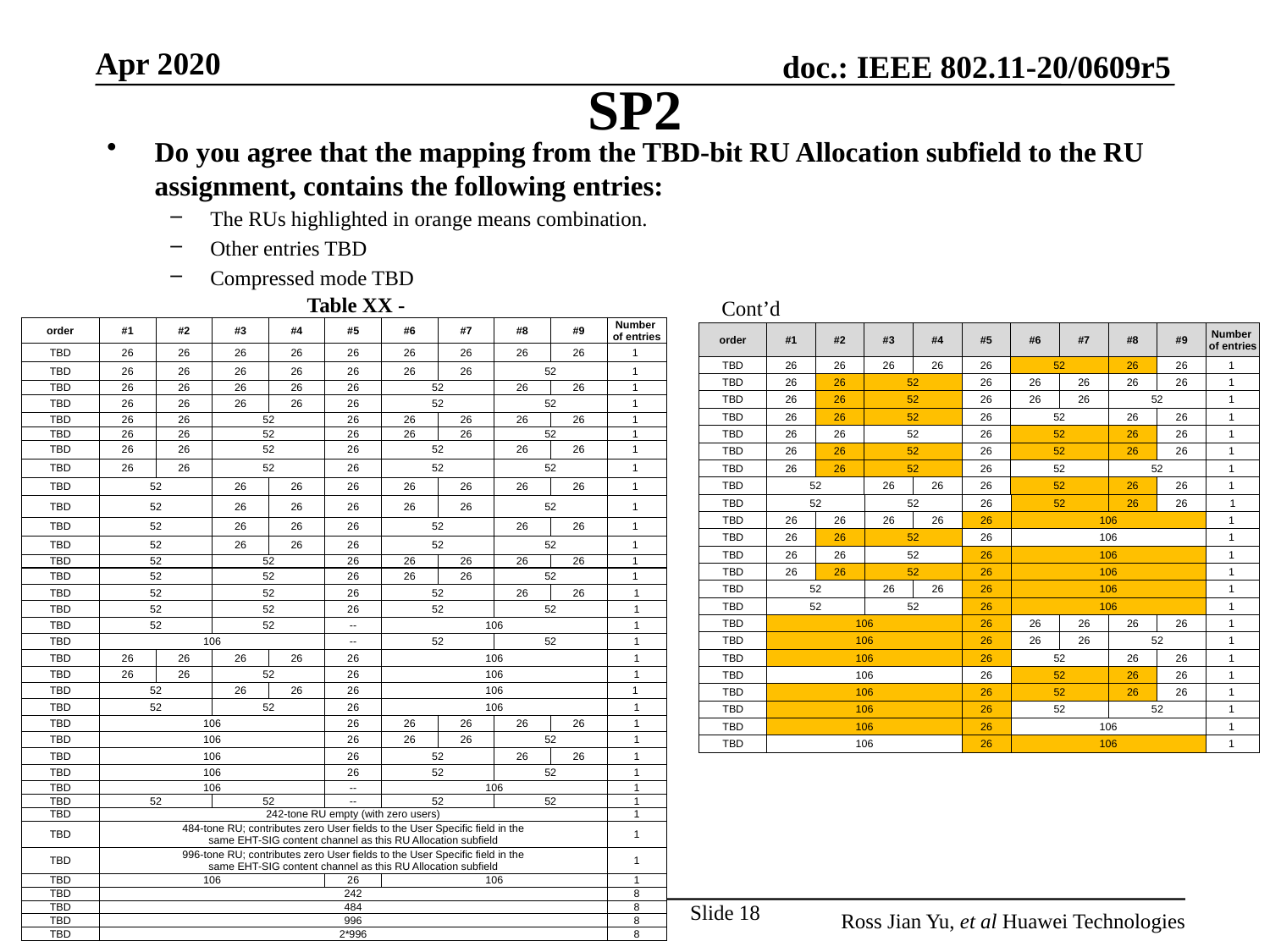

# SP2
Do you agree that the mapping from the TBD-bit RU Allocation subfield to the RU assignment, contains the following entries:
The RUs highlighted in orange means combination.
Other entries TBD
Compressed mode TBD

Table XX - RU Allocation subfield
Cont’d
| order | #1 | #2 | #3 | #4 | #5 | #6 | #7 | #8 | #9 | Number of entries |
| --- | --- | --- | --- | --- | --- | --- | --- | --- | --- | --- |
| TBD | 26 | 26 | 26 | 26 | 26 | 26 | 26 | 26 | 26 | 1 |
| TBD | 26 | 26 | 26 | 26 | 26 | 26 | 26 | 52 |  | 1 |
| TBD | 26 | 26 | 26 | 26 | 26 | 52 |  | 26 | 26 | 1 |
| TBD | 26 | 26 | 26 | 26 | 26 | 52 |  | 52 |  | 1 |
| TBD | 26 | 26 | 52 |  | 26 | 26 | 26 | 26 | 26 | 1 |
| TBD | 26 | 26 | 52 |  | 26 | 26 | 26 | 52 |  | 1 |
| TBD | 26 | 26 | 52 |  | 26 | 52 |  | 26 | 26 | 1 |
| TBD | 26 | 26 | 52 |  | 26 | 52 |  | 52 |  | 1 |
| TBD | 52 |  | 26 | 26 | 26 | 26 | 26 | 26 | 26 | 1 |
| TBD | 52 |  | 26 | 26 | 26 | 26 | 26 | 52 |  | 1 |
| TBD | 52 |  | 26 | 26 | 26 | 52 |  | 26 | 26 | 1 |
| TBD | 52 |  | 26 | 26 | 26 | 52 |  | 52 |  | 1 |
| TBD | 52 |  | 52 |  | 26 | 26 | 26 | 26 | 26 | 1 |
| order | #1 | #2 | #3 | #4 | #5 | #6 | #7 | #8 | #9 | Number of entries |
| --- | --- | --- | --- | --- | --- | --- | --- | --- | --- | --- |
| TBD | 26 | 26 | 26 | 26 | 26 | 52 |  | 26 | 26 | 1 |
| TBD | 26 | 26 | 52 |  | 26 | 26 | 26 | 26 | 26 | 1 |
| TBD | 26 | 26 | 52 |  | 26 | 26 | 26 | 52 |  | 1 |
| TBD | 26 | 26 | 52 |  | 26 | 52 |  | 26 | 26 | 1 |
| TBD | 26 | 26 | 52 |  | 26 | 52 |  | 26 | 26 | 1 |
| TBD | 26 | 26 | 52 |  | 26 | 52 |  | 26 | 26 | 1 |
| TBD | 26 | 26 | 52 |  | 26 | 52 |  | 52 |  | 1 |
| TBD | 52 |  | 26 | 26 | 26 | 52 |  | 26 | 26 | 1 |
| TBD | 52 |  | 52 |  | 26 | 52 |  | 26 | 26 | 1 |
| --- | --- | --- | --- | --- | --- | --- | --- | --- | --- | --- |
| TBD | 26 | 26 | 26 | 26 | 26 | 106 |  |  |  | 1 |
| TBD | 26 | 26 | 52 |  | 26 | 106 |  |  |  | 1 |
| TBD | 26 | 26 | 52 |  | 26 | 106 |  |  |  | 1 |
| TBD | 26 | 26 | 52 |  | 26 | 106 |  |  |  | 1 |
| TBD | 52 |  | 26 | 26 | 26 | 106 |  |  |  | 1 |
| TBD | 52 |  | 52 |  | 26 | 106 |  |  |  | 1 |
| TBD | 106 |  |  |  | 26 | 26 | 26 | 26 | 26 | 1 |
| TBD | 106 |  |  |  | 26 | 26 | 26 | 52 |  | 1 |
| TBD | 106 |  |  |  | 26 | 52 |  | 26 | 26 | 1 |
| TBD | 106 |  |  |  | 26 | 52 |  | 26 | 26 | 1 |
| TBD | 106 |  |  |  | 26 | 52 |  | 26 | 26 | 1 |
| TBD | 106 |  |  |  | 26 | 52 |  | 52 |  | 1 |
| TBD | 106 |  |  |  | 26 | 106 |  |  |  | 1 |
| TBD | 106 |  |  |  | 26 | 106 |  |  |  | 1 |
| TBD | 52 |  | 52 |  | 26 | 26 | 26 | 52 |  | 1 |
| --- | --- | --- | --- | --- | --- | --- | --- | --- | --- | --- |
| TBD | 52 |  | 52 |  | 26 | 52 |  | 26 | 26 | 1 |
| TBD | 52 |  | 52 |  | 26 | 52 |  | 52 |  | 1 |
| TBD | 52 |  | 52 |  | -- | 106 |  |  |  | 1 |
| TBD | 106 |  |  |  | -- | 52 |  | 52 |  | 1 |
| TBD | 26 | 26 | 26 | 26 | 26 | 106 |  |  |  | 1 |
| TBD | 26 | 26 | 52 |  | 26 | 106 |  |  |  | 1 |
| TBD | 52 |  | 26 | 26 | 26 | 106 |  |  |  | 1 |
| TBD | 52 |  | 52 |  | 26 | 106 |  |  |  | 1 |
| TBD | 106 |  |  |  | 26 | 26 | 26 | 26 | 26 | 1 |
| TBD | 106 |  |  |  | 26 | 26 | 26 | 52 |  | 1 |
| TBD | 106 |  |  |  | 26 | 52 |  | 26 | 26 | 1 |
| TBD | 106 |  |  |  | 26 | 52 |  | 52 |  | 1 |
| TBD | 106 |  |  |  | -- | 106 |  |  |  | 1 |
| TBD | 52 |  | 52 |  | -- | 52 |  | 52 |  | 1 |
| TBD | 242-tone RU empty (with zero users) |  |  |  |  |  |  |  |  | 1 |
| TBD | 484-tone RU; contributes zero User fields to the User Specific field in the same EHT-SIG content channel as this RU Allocation subfield |  |  |  |  |  |  |  |  | 1 |
| TBD | 996-tone RU; contributes zero User fields to the User Specific field in the same EHT-SIG content channel as this RU Allocation subfield |  |  |  |  |  |  |  |  | 1 |
| TBD | 106 |  |  |  | 26 | 106 |  |  |  | 1 |
| TBD | 242 |  |  |  |  |  |  |  |  | 8 |
| TBD | 484 |  |  |  |  |  |  |  |  | 8 |
| TBD | 996 |  |  |  |  |  |  |  |  | 8 |
| TBD | 2\*996 |  |  |  |  |  |  |  |  | 8 |
Slide 18